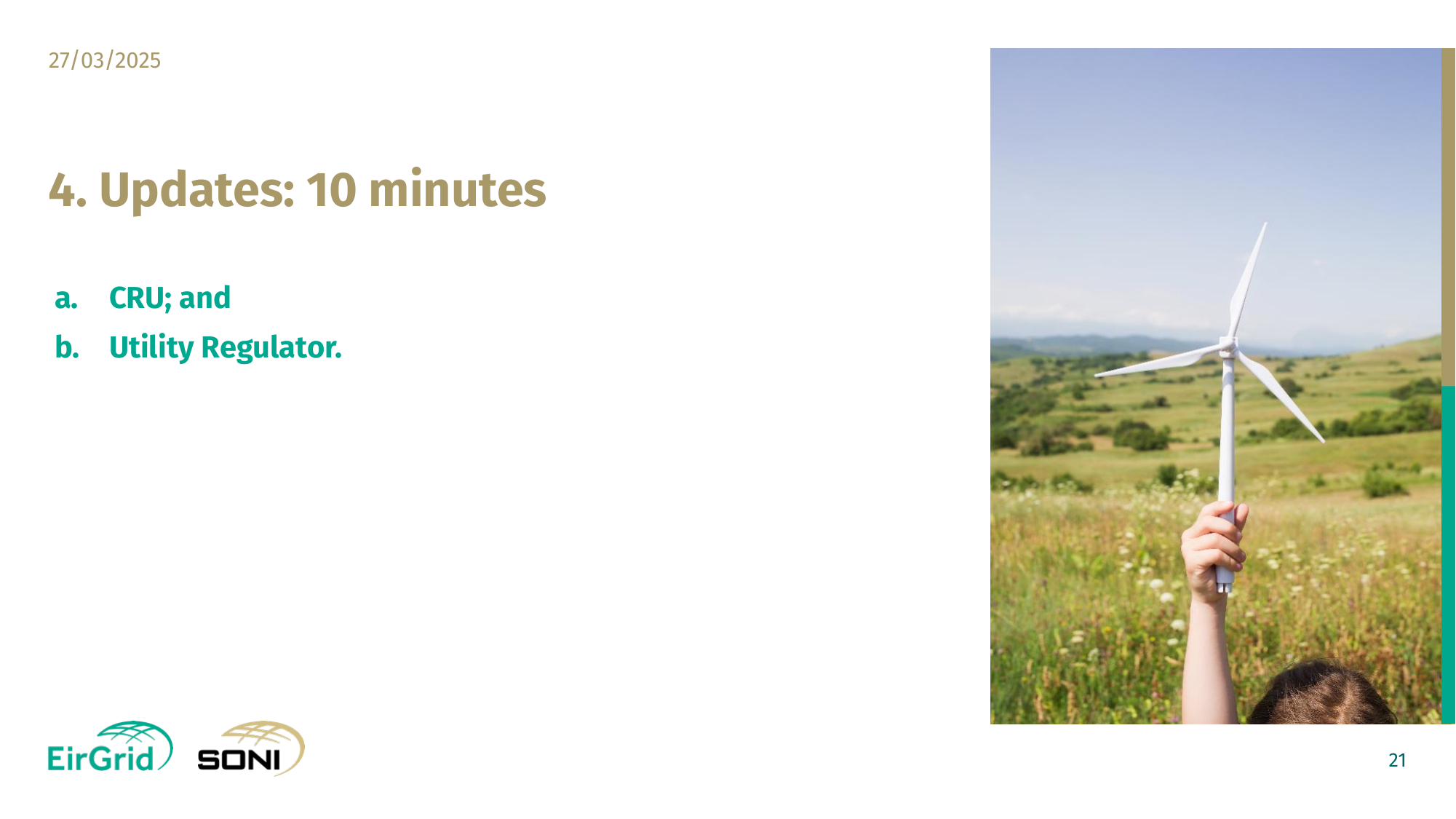

27/03/2025
# 4. Updates: 10 minutes
CRU; and
Utility Regulator.
21